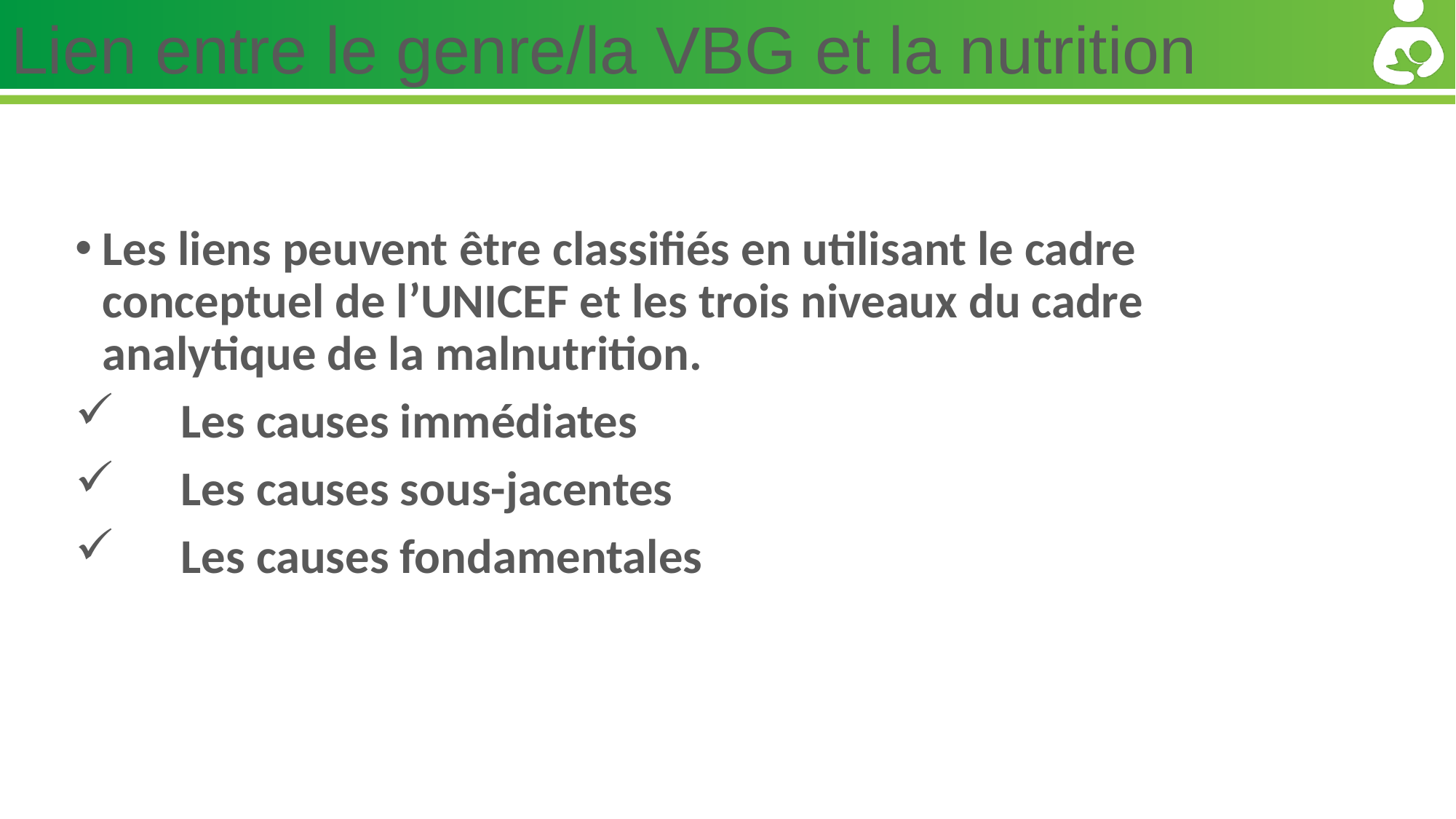

# Lien entre le genre/la VBG et la nutrition
Les liens peuvent être classifiés en utilisant le cadre conceptuel de l’UNICEF et les trois niveaux du cadre analytique de la malnutrition.
      Les causes immédiates
      Les causes sous-jacentes
      Les causes fondamentales